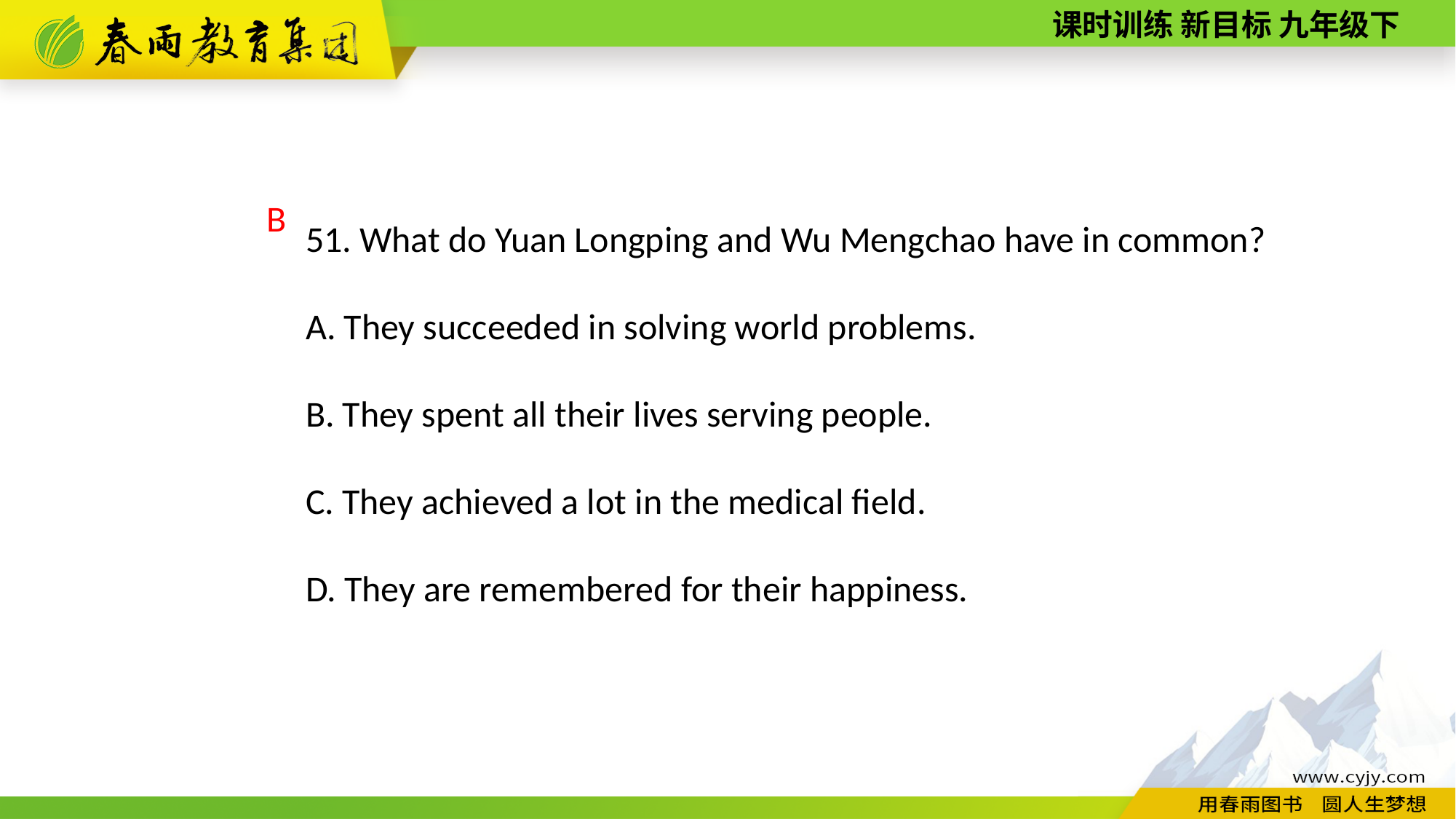

51. What do Yuan Longping and Wu Mengchao have in common?
A. They succeeded in solving world problems.
B. They spent all their lives serving people.
C. They achieved a lot in the medical field.
D. They are remembered for their happiness.
B